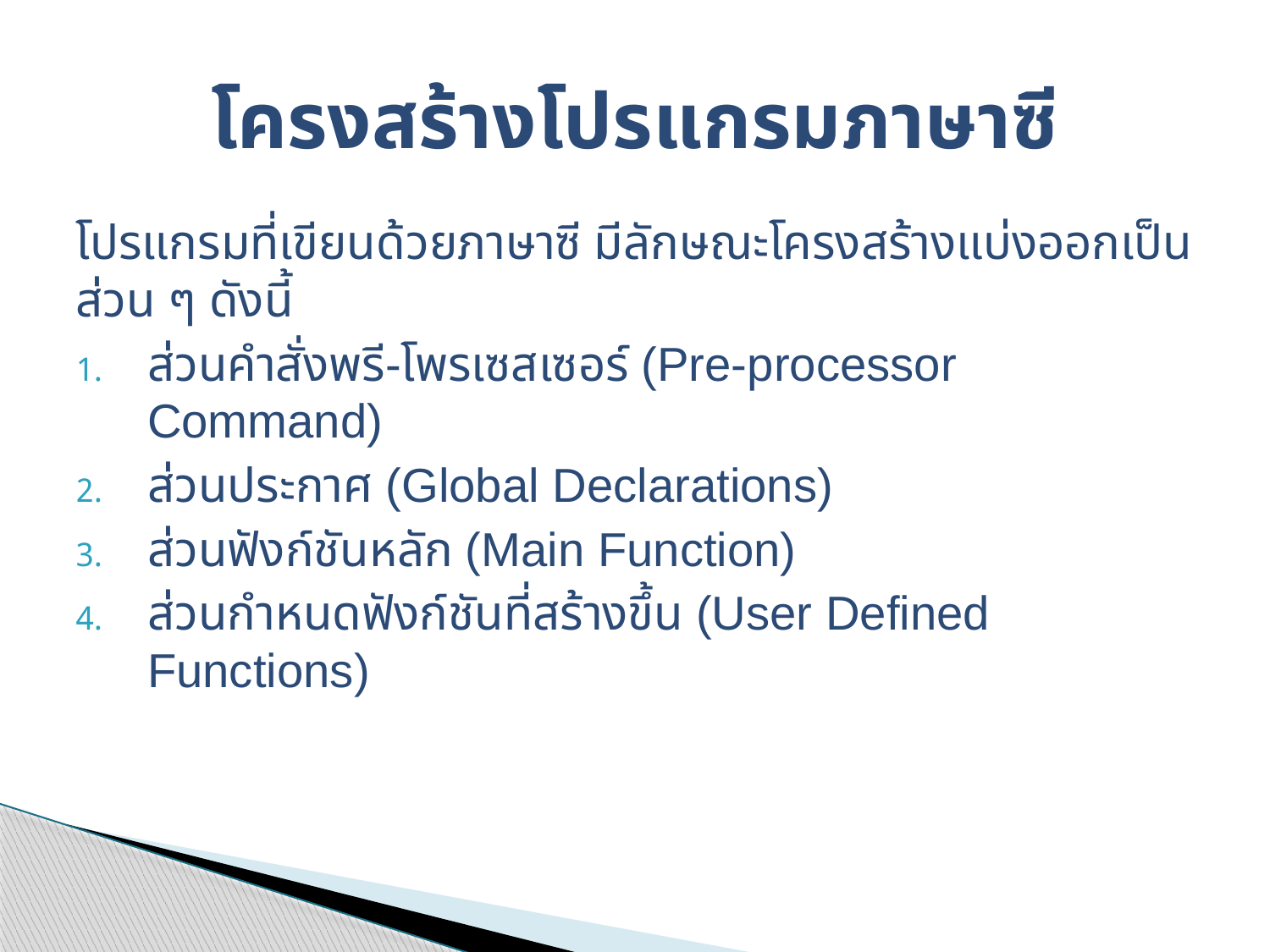

# โครงสร้างโปรแกรมภาษาซี
โปรแกรมที่เขียนด้วยภาษาซี มีลักษณะโครงสร้างแบ่งออกเป็นส่วน ๆ ดังนี้
ส่วนคำสั่งพรี-โพรเซสเซอร์ (Pre-processor Command)
ส่วนประกาศ (Global Declarations)
ส่วนฟังก์ชันหลัก (Main Function)
ส่วนกำหนดฟังก์ชันที่สร้างขึ้น (User Defined Functions)